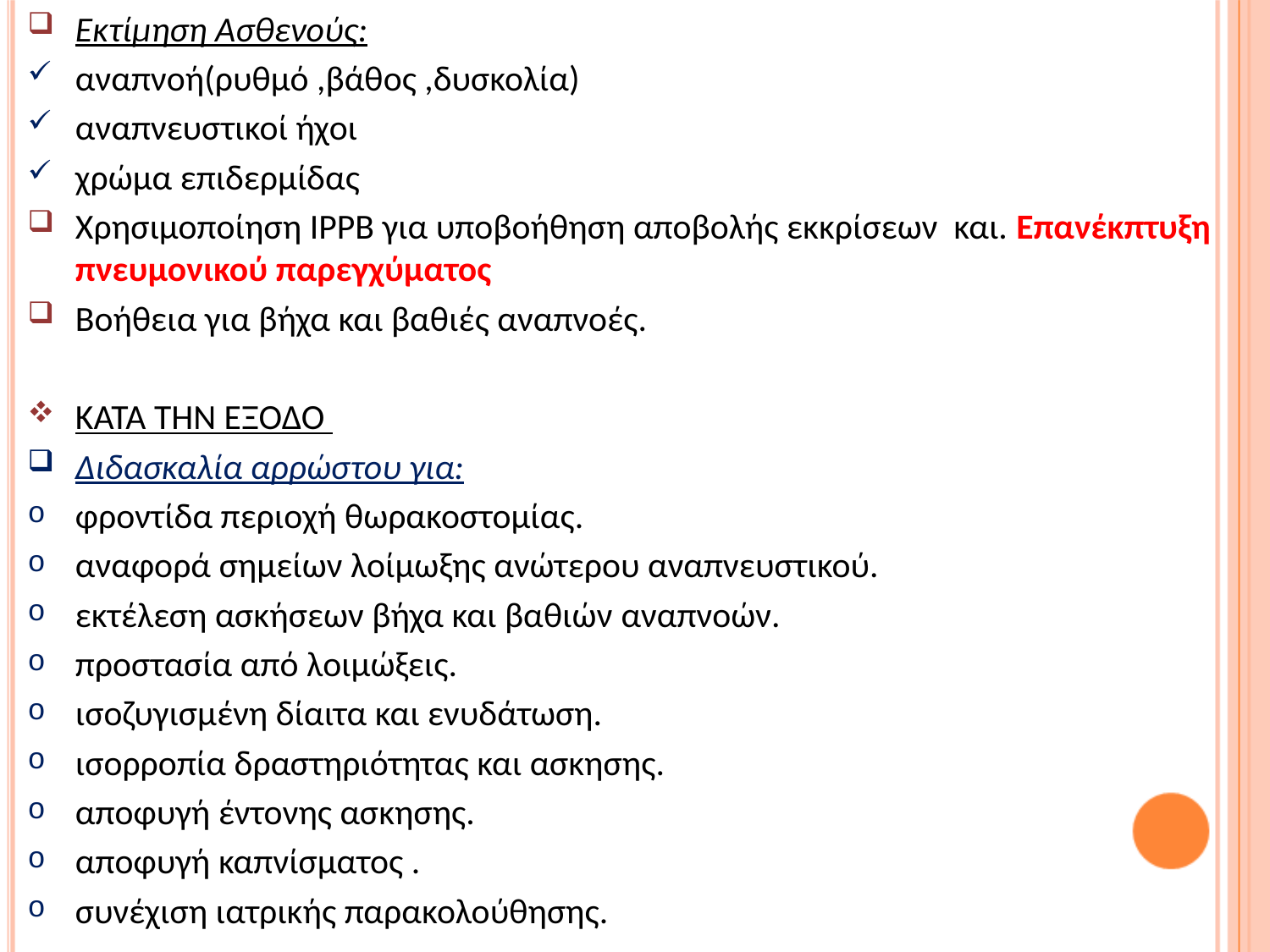

Εκτίμηση Ασθενούς:
αναπνοή(ρυθμό ,βάθος ,δυσκολία)
αναπνευστικοί ήχοι
χρώμα επιδερμίδας
Χρησιμοποίηση ΙΡΡΒ για υποβοήθηση αποβολής εκκρίσεων  και. Επανέκπτυξη πνευμονικού παρεγχύματος
Βοήθεια για βήχα και βαθιές αναπνοές.

ΚΑΤΑ ΤΗΝ ΕΞΟΔΟ
Διδασκαλία αρρώστου για:
φροντίδα περιοχή θωρακοστομίας.
αναφορά σημείων λοίμωξης ανώτερου αναπνευστικού.
εκτέλεση ασκήσεων βήχα και βαθιών αναπνοών.
προστασία από λοιμώξεις.
ισοζυγισμένη δίαιτα και ενυδάτωση.
ισορροπία δραστηριότητας και ασκησης.
αποφυγή έντονης ασκησης.
αποφυγή καπνίσματος .
συνέχιση ιατρικής παρακολούθησης.